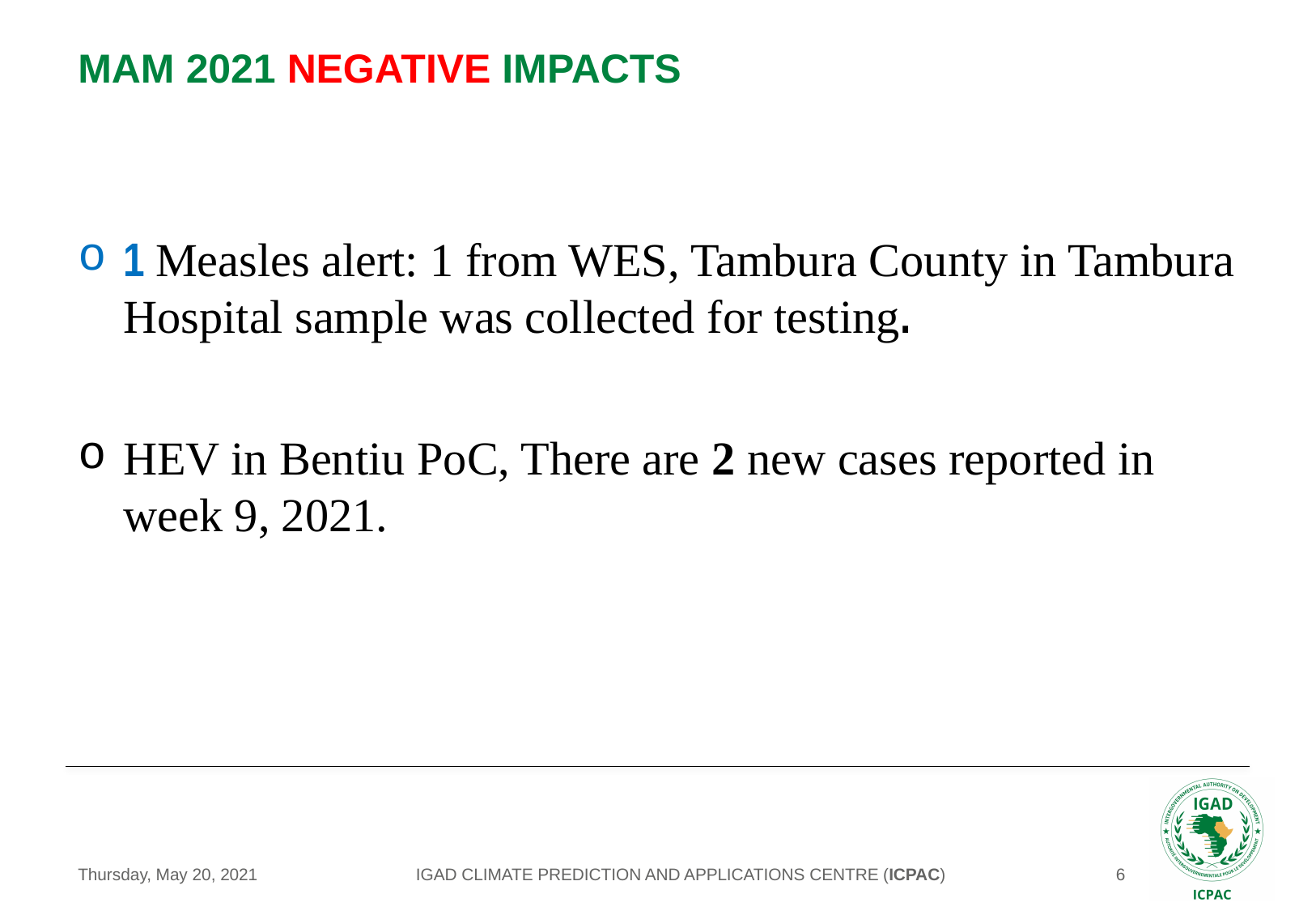

# MAM 2021 NEGATIVE IMPACTS

1 Measles alert: 1 from WES, Tambura County in Tambura Hospital sample was collected for testing.

HEV in Bentiu PoC, There are 2 new cases reported in week 9, 2021.

IGAD CLIMATE PREDICTION AND APPLICATIONS CENTRE (ICPAC)
Thursday, May 20, 2021
6